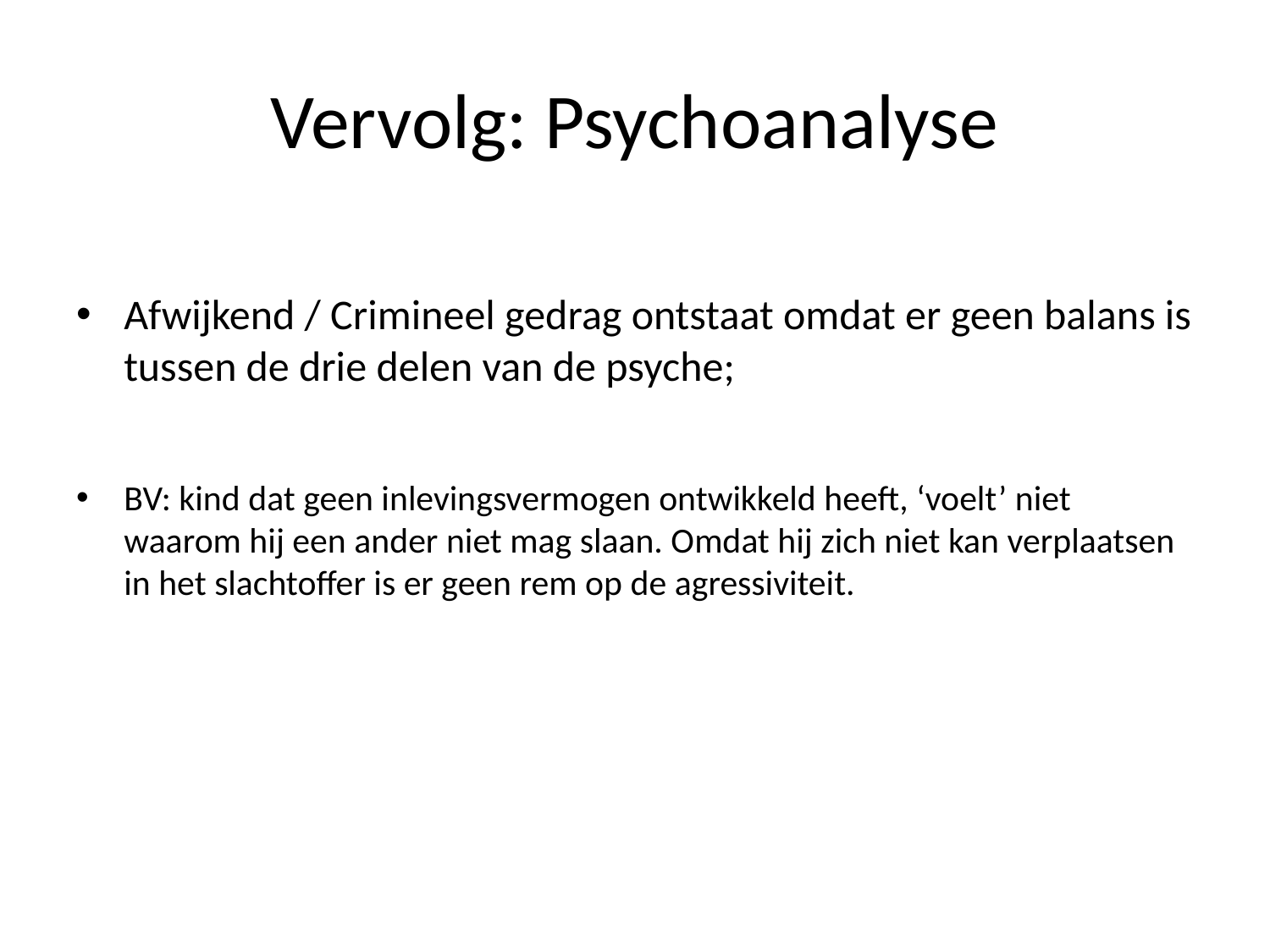

# Vervolg: Psychoanalyse

Afwijkend / Crimineel gedrag ontstaat omdat er geen balans is tussen de drie delen van de psyche;

BV: kind dat geen inlevingsvermogen ontwikkeld heeft, ‘voelt’ niet waarom hij een ander niet mag slaan. Omdat hij zich niet kan verplaatsen in het slachtoffer is er geen rem op de agressiviteit.